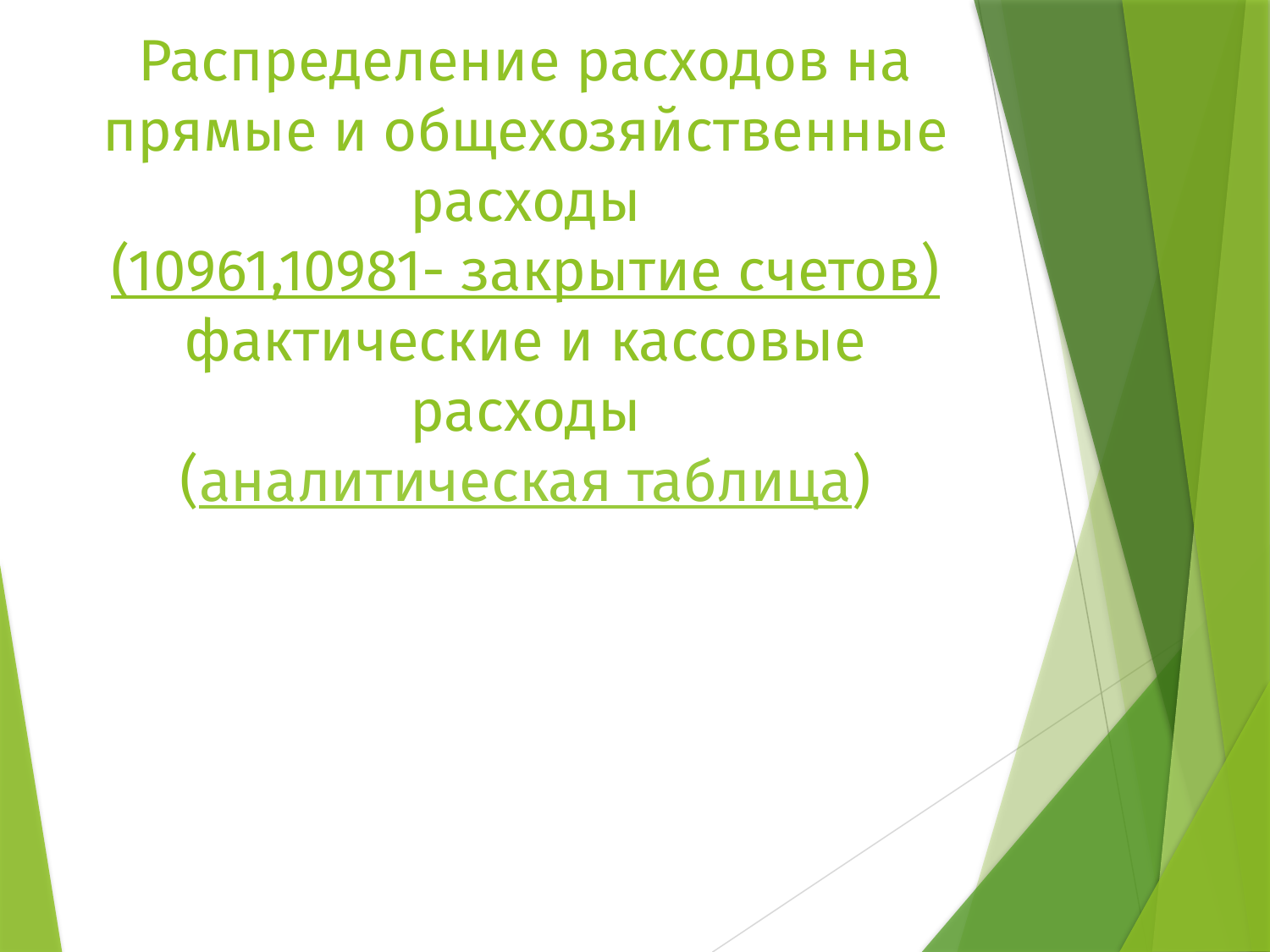

# Распределение расходов на прямые и общехозяйственные расходы (10961,10981- закрытие счетов) фактические и кассовые расходы (аналитическая таблица)